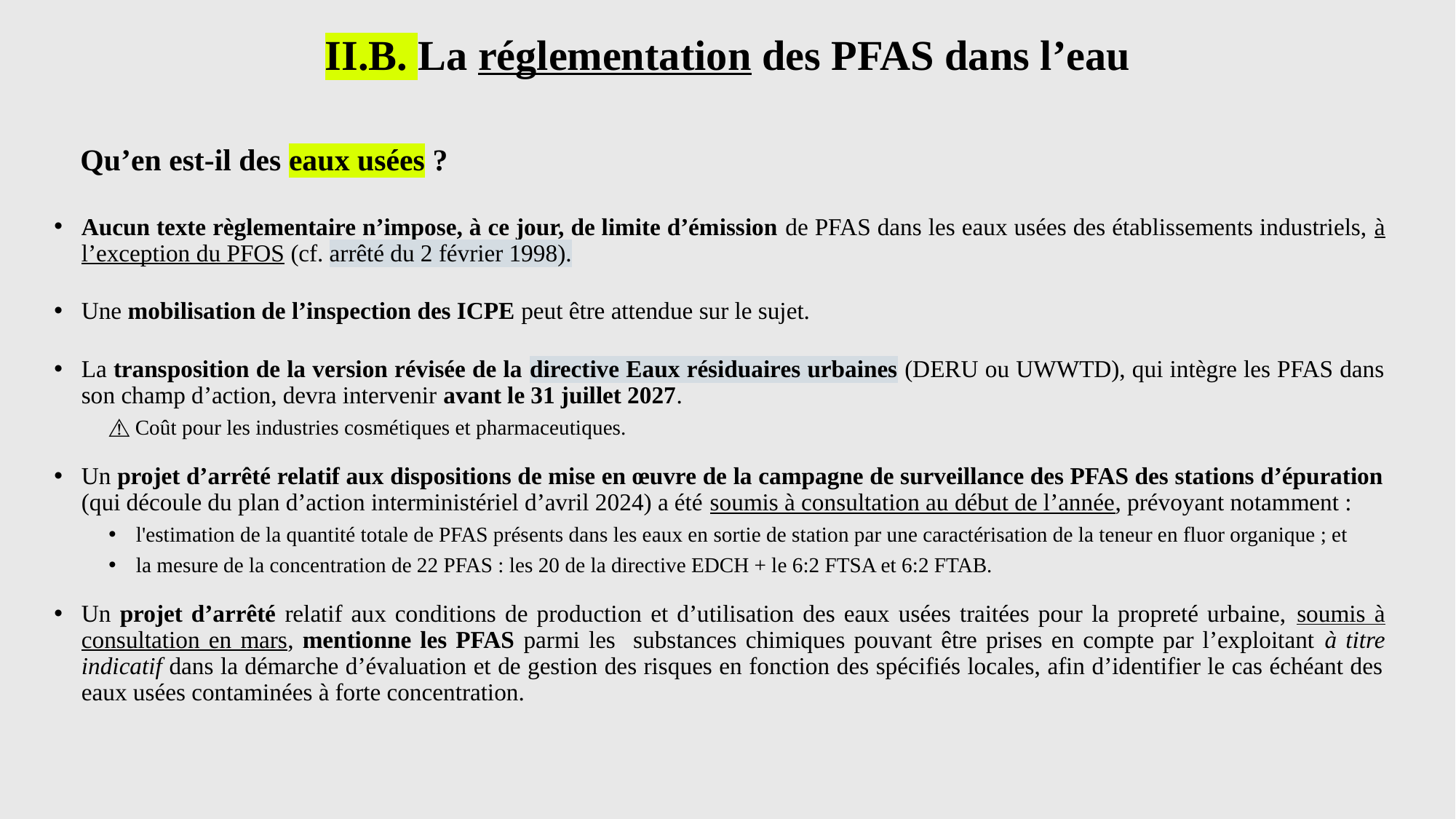

II.B. La réglementation des PFAS dans l’eau
Qu’en est-il des eaux usées ?
Aucun texte règlementaire n’impose, à ce jour, de limite d’émission de PFAS dans les eaux usées des établissements industriels, à l’exception du PFOS (cf. arrêté du 2 février 1998).

Une mobilisation de l’inspection des ICPE peut être attendue sur le sujet.

La transposition de la version révisée de la directive Eaux résiduaires urbaines (DERU ou UWWTD), qui intègre les PFAS dans son champ d’action, devra intervenir avant le 31 juillet 2027.
⚠️ Coût pour les industries cosmétiques et pharmaceutiques.

Un projet d’arrêté relatif aux dispositions de mise en œuvre de la campagne de surveillance des PFAS des stations d’épuration (qui découle du plan d’action interministériel d’avril 2024) a été soumis à consultation au début de l’année, prévoyant notamment :
l'estimation de la quantité totale de PFAS présents dans les eaux en sortie de station par une caractérisation de la teneur en fluor organique ; et
la mesure de la concentration de 22 PFAS : les 20 de la directive EDCH + le 6:2 FTSA et 6:2 FTAB.

Un projet d’arrêté relatif aux conditions de production et d’utilisation des eaux usées traitées pour la propreté urbaine, soumis à consultation en mars, mentionne les PFAS parmi les  substances chimiques pouvant être prises en compte par l’exploitant à titre indicatif dans la démarche d’évaluation et de gestion des risques en fonction des spécifiés locales, afin d’identifier le cas échéant des eaux usées contaminées à forte concentration.